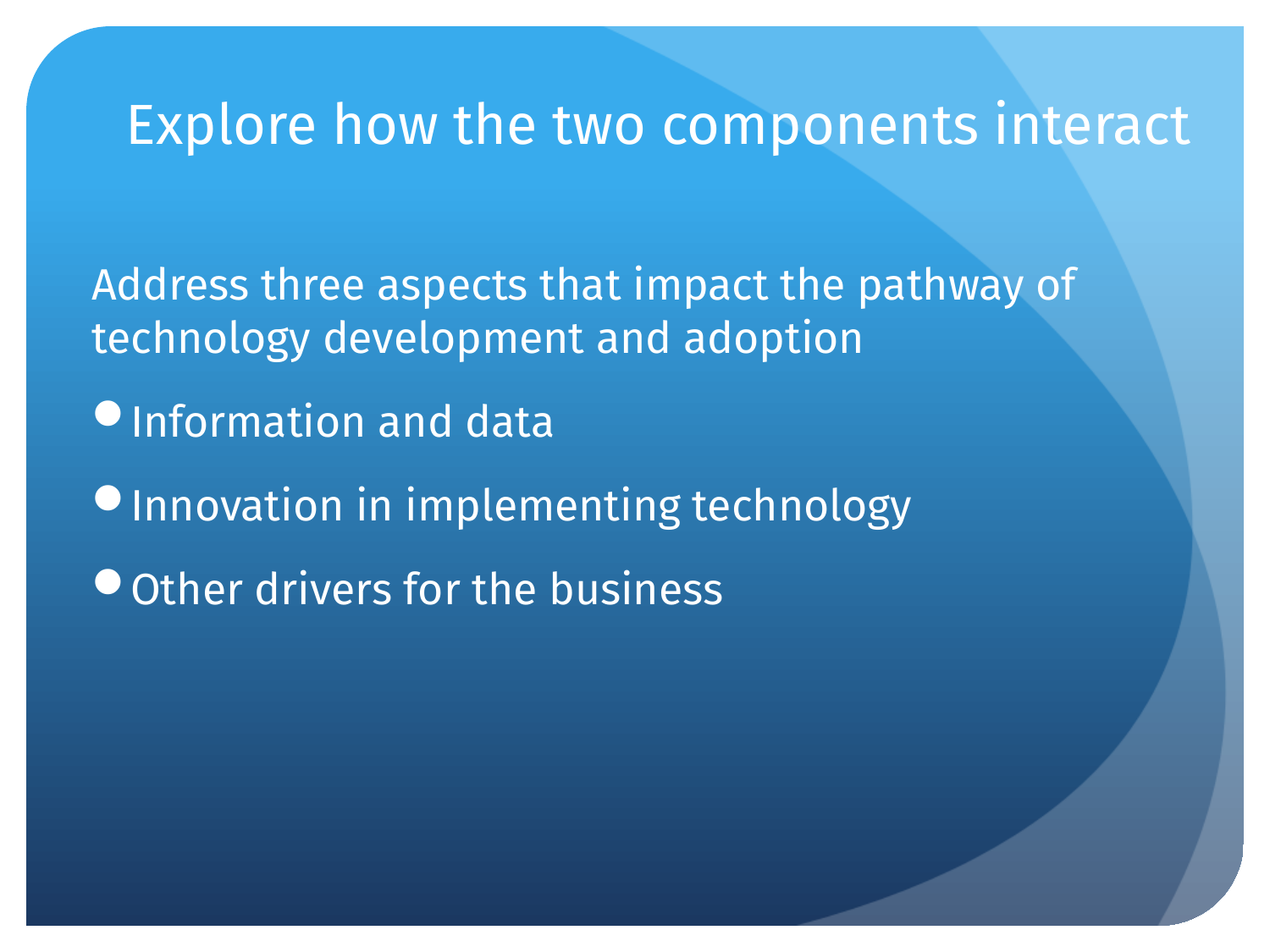

Explore how the two components interact
Address three aspects that impact the pathway of technology development and adoption
Information and data
Innovation in implementing technology
Other drivers for the business